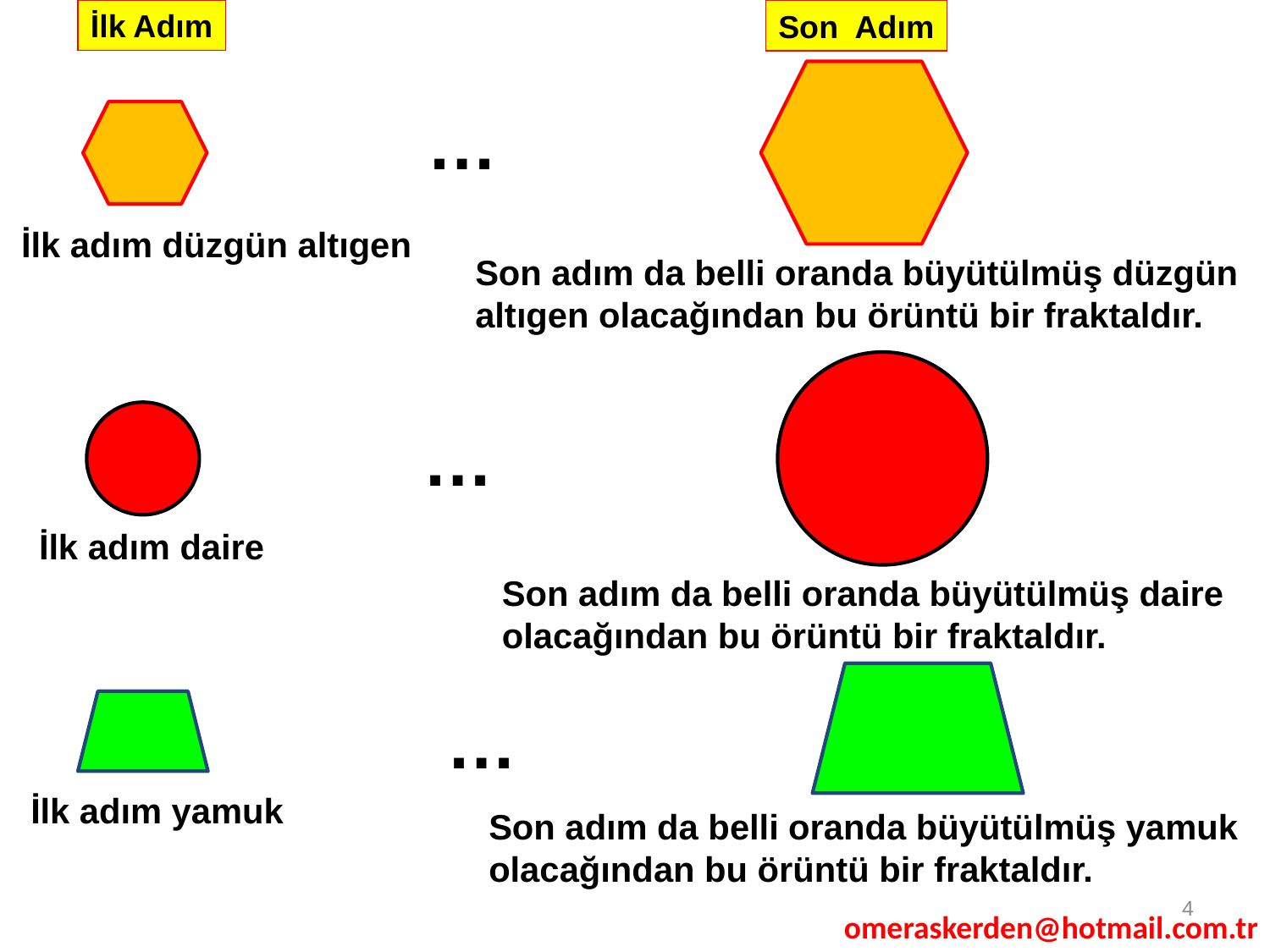

İlk Adım
Son  Adım

…

İlk adım düzgün altıgen
Son adım da belli oranda büyütülmüş düzgün altıgen olacağından bu örüntü bir fraktaldır.

…
İlk adım daire
Son adım da belli oranda büyütülmüş daire olacağından bu örüntü bir fraktaldır.

…
İlk adım yamuk
Son adım da belli oranda büyütülmüş yamuk olacağından bu örüntü bir fraktaldır.
4
omeraskerden@hotmail.com.tr